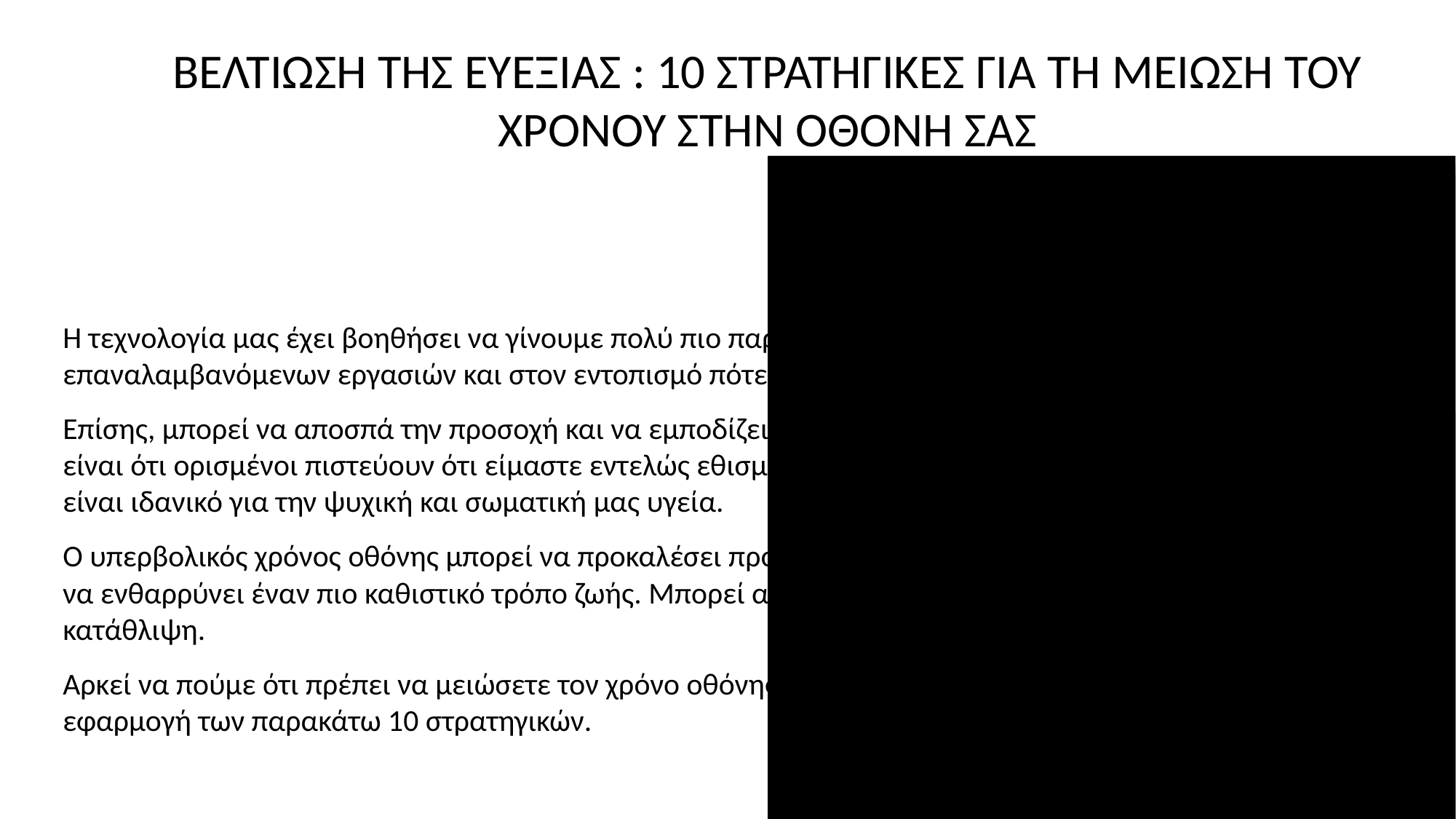

ΒΕΛΤΙΩΣΗ ΤΗΣ ΕΥΕΞΙΑΣ : 10 ΣΤΡΑΤΗΓΙΚΕΣ ΓΙΑ ΤΗ ΜΕΙΩΣΗ ΤΟΥ ΧΡΟΝΟΥ ΣΤΗΝ ΟΘΟΝΗ ΣΑΣ

Η τεχνολογία μας έχει βοηθήσει να γίνουμε πολύ πιο παραγωγικοί. Βοηθά στην αυτοματοποίηση επαναλαμβανόμενων εργασιών και στον εντοπισμό πότε είμαστε πιο παραγωγικοί.
Επίσης, μπορεί να αποσπά την προσοχή και να εμποδίζει τη δημιουργική σκέψη. Ακόμη πιο ανησυχητικό είναι ότι ορισμένοι πιστεύουν ότι είμαστε εντελώς εθισμένοι στην τεχνολογία. Και, προφανώς, αυτό δεν είναι ιδανικό για την ψυχική και σωματική μας υγεία.
Ο υπερβολικός χρόνος οθόνης μπορεί να προκαλέσει προβλήματα όρασης, να επηρεάσει τον ύπνο μας και να ενθαρρύνει έναν πιο καθιστικό τρόπο ζωής. Μπορεί ακόμη και να οδηγήσει σε άγχος, στρες και κατάθλιψη.
Αρκεί να πούμε ότι πρέπει να μειώσετε τον χρόνο οθόνης σας. Αυτό είναι απολύτως δυνατό με την εφαρμογή των παρακάτω 10 στρατηγικών.